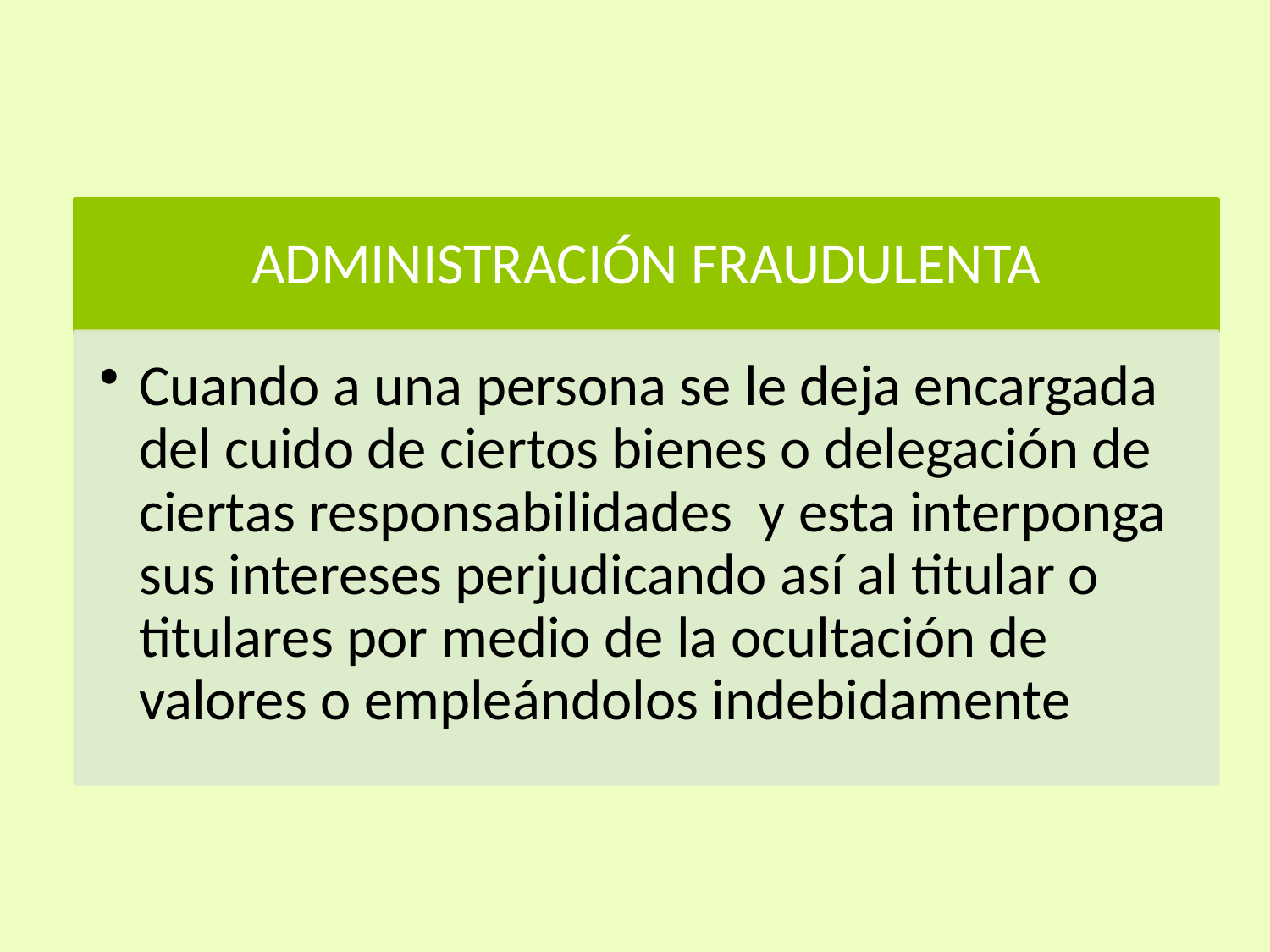

ADMINISTRACIÓN FRAUDULENTA
Cuando a una persona se le deja encargada del cuido de ciertos bienes o delegación de ciertas responsabilidades  y esta interponga sus intereses perjudicando así al titular o titulares por medio de la ocultación de valores o empleándolos indebidamente